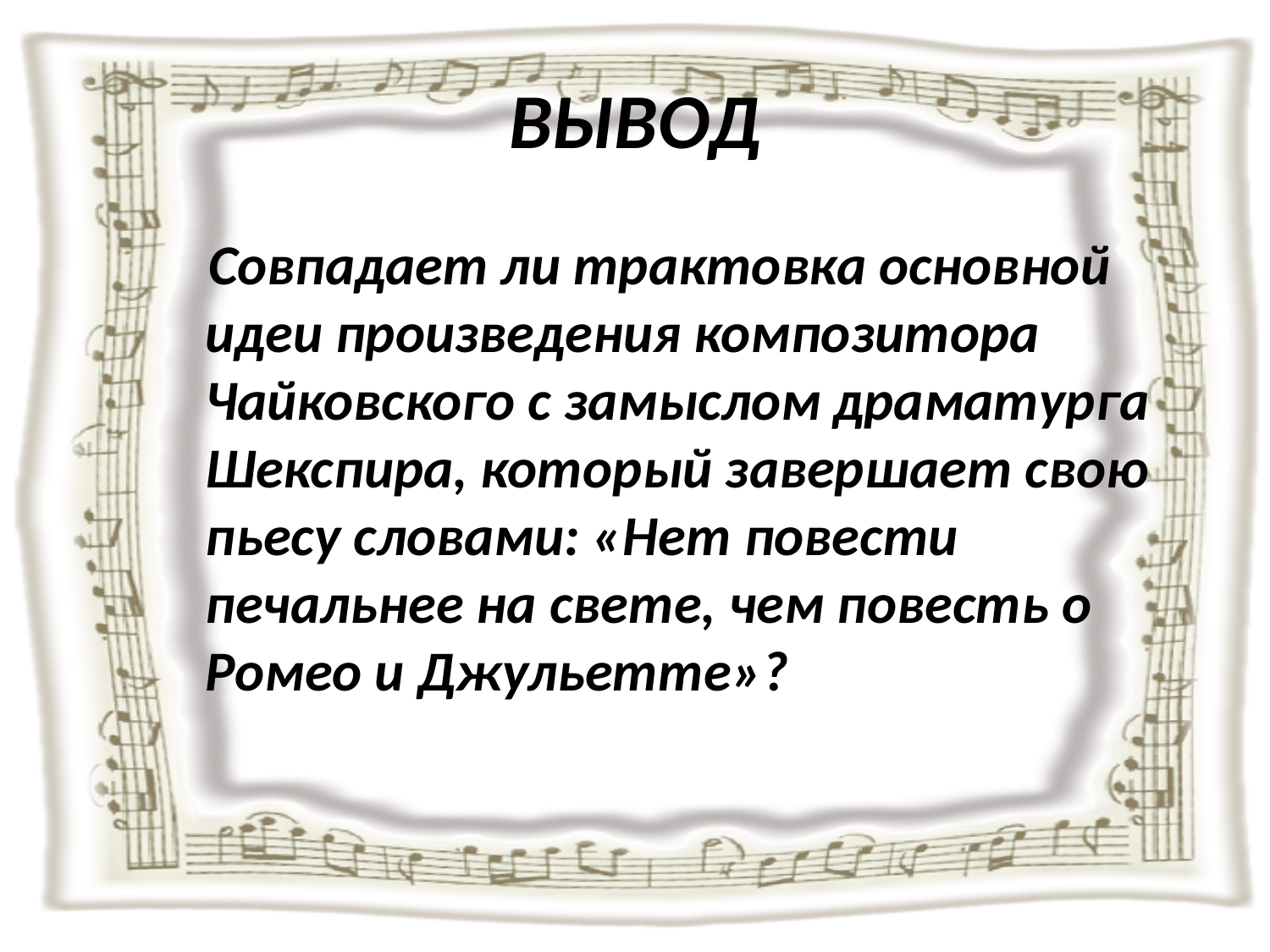

# ВЫВОД
    Совпадает ли трактовка основной идеи произведения композитора Чайковского с замыслом драматурга Шекспира, который завершает свою пьесу словами: «Нет повести печальнее на свете, чем повесть о Ромео и Джульетте»?